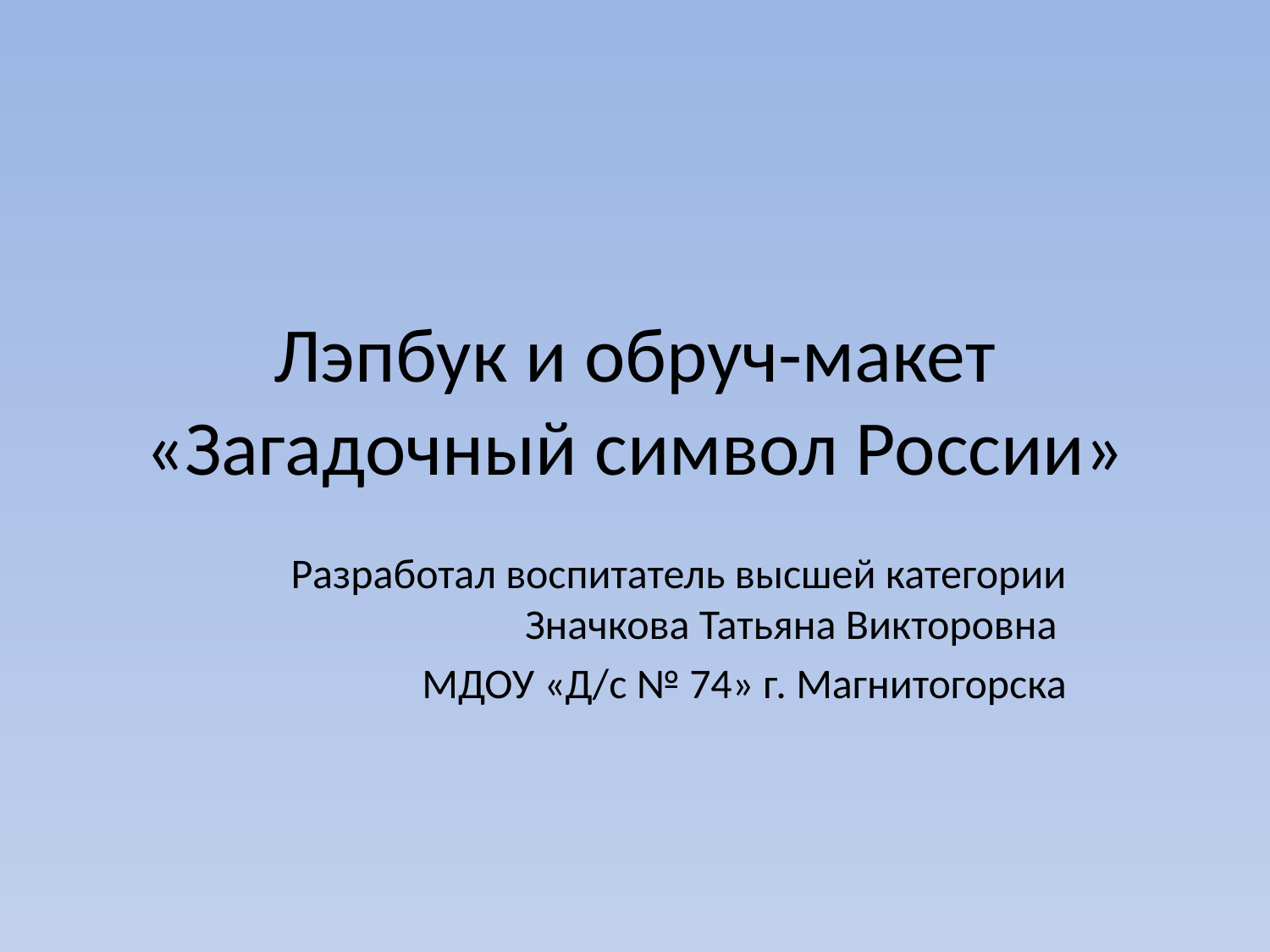

# Лэпбук и обруч-макет «Загадочный символ России»
Разработал воспитатель высшей категории Значкова Татьяна Викторовна
МДОУ «Д/с № 74» г. Магнитогорска